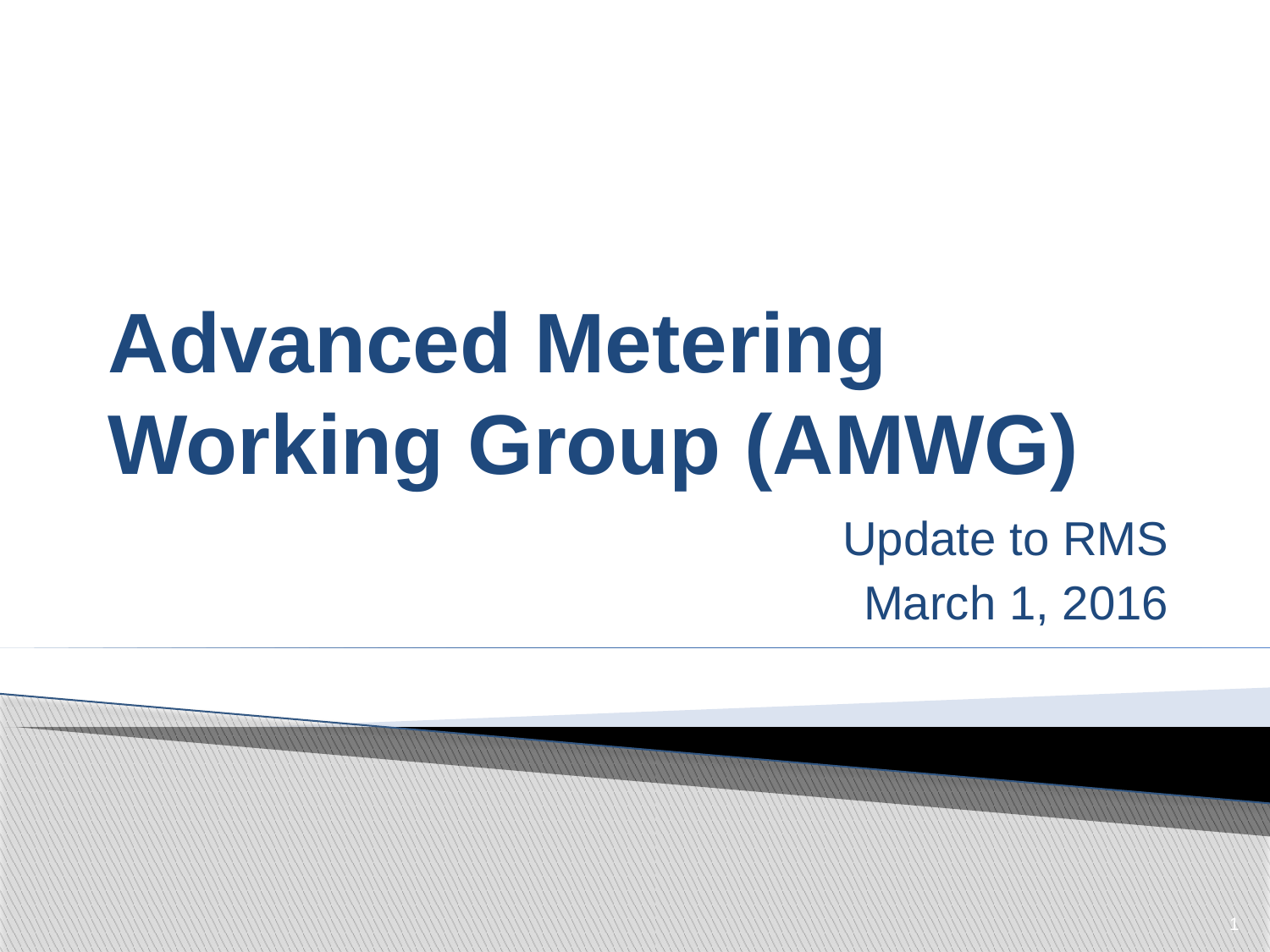

# Advanced Metering Working Group (AMWG)
Update to RMS
March 1, 2016
1